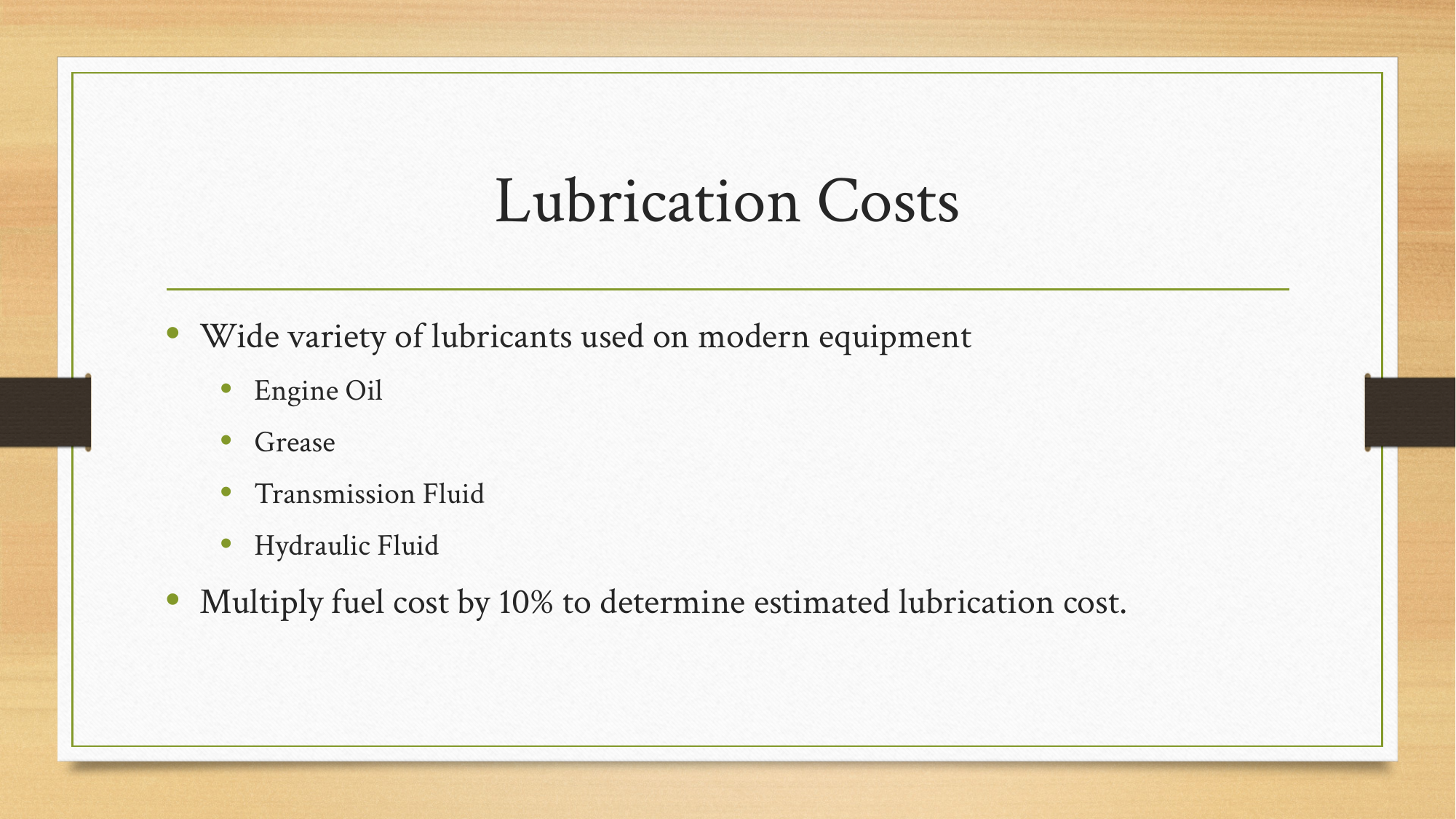

# Lubrication Costs
Wide variety of lubricants used on modern equipment
Engine Oil
Grease
Transmission Fluid
Hydraulic Fluid
Multiply fuel cost by 10% to determine estimated lubrication cost.